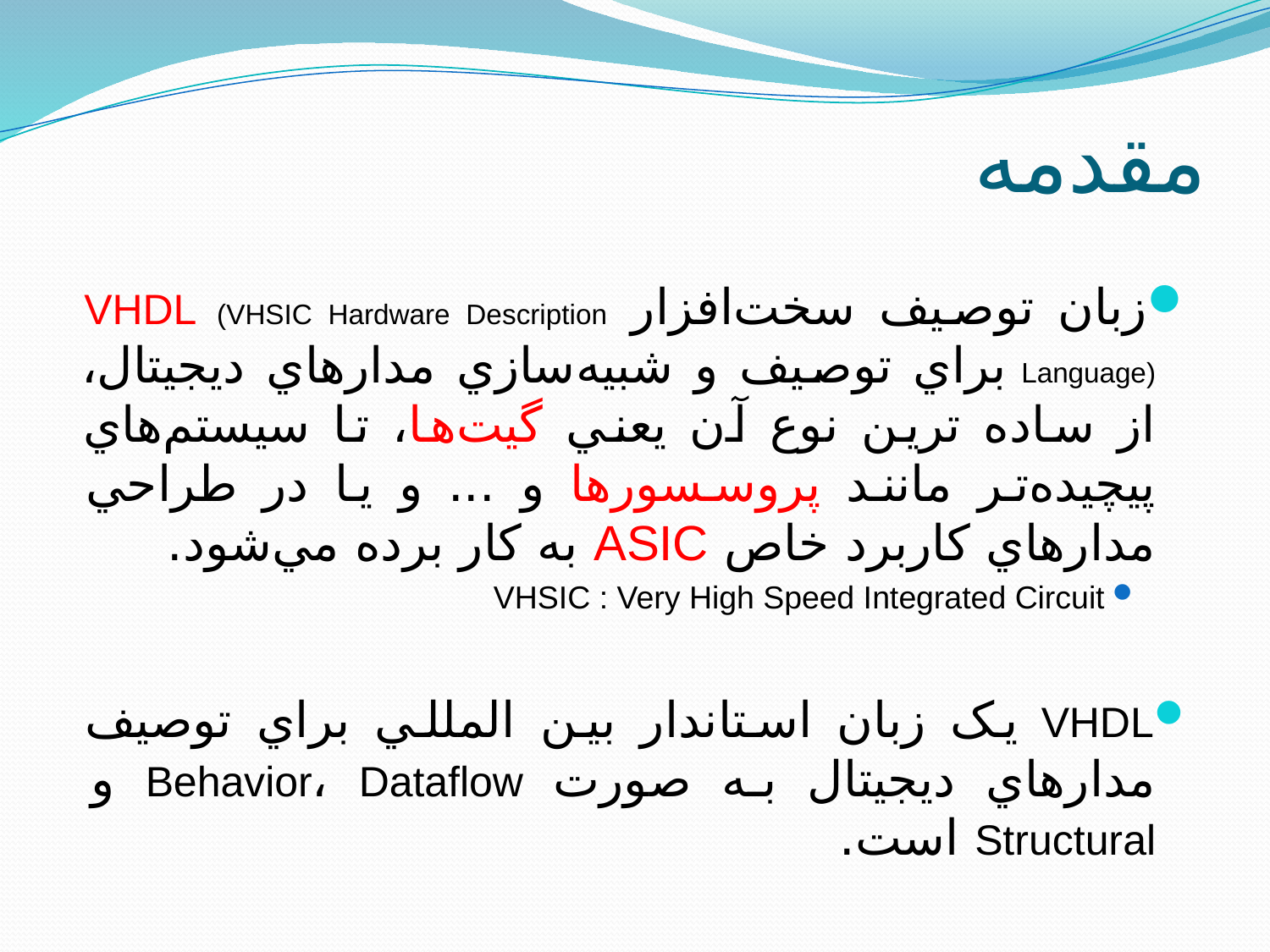

# مقدمه
زبان توصيف سخت‌افزار VHDL (VHSIC Hardware Description Language) براي توصيف و شبيه‌سازي مدارهاي ديجيتال، از ساده ترين نوع آن يعني گيت‌ها، تا سيستم‌هاي پيچيده‌تر مانند پروسسورها و ... و يا در طراحي مدارهاي کاربرد خاص ASIC به کار برده مي‌شود.
VHSIC : Very High Speed Integrated Circuit

VHDL يک زبان استاندار بين المللي براي توصيف مدارهاي ديجيتال به صورت Behavior، Dataflow و Structural است.